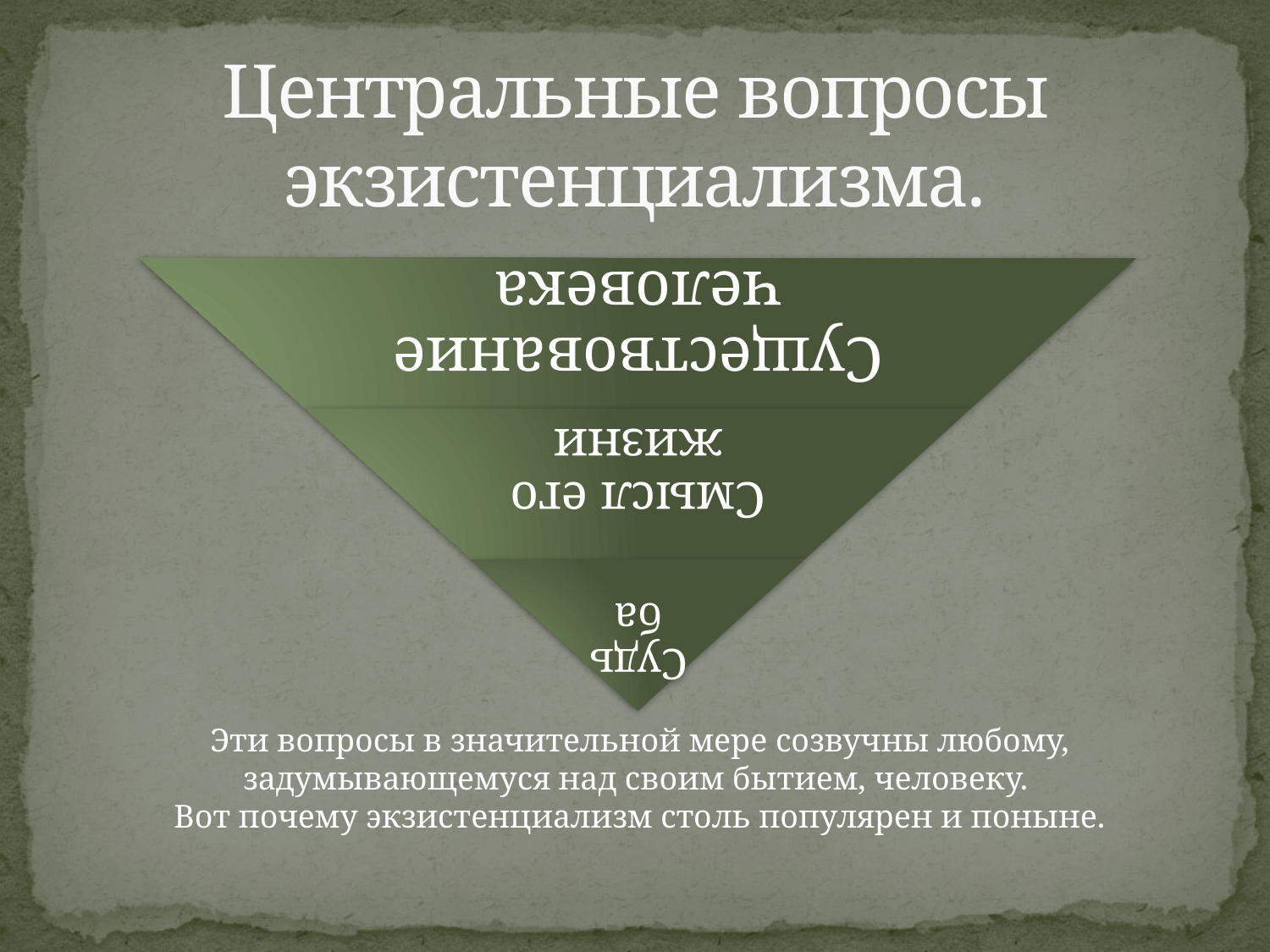

# Центральные вопросы экзистенциализма.
Существование человека
Смысл его жизни
Судьба

Эти вопросы в значительной мере созвучны любому, задумывающемуся над своим бытием, человеку.
Вот почему экзистенциализм столь популярен и поныне.